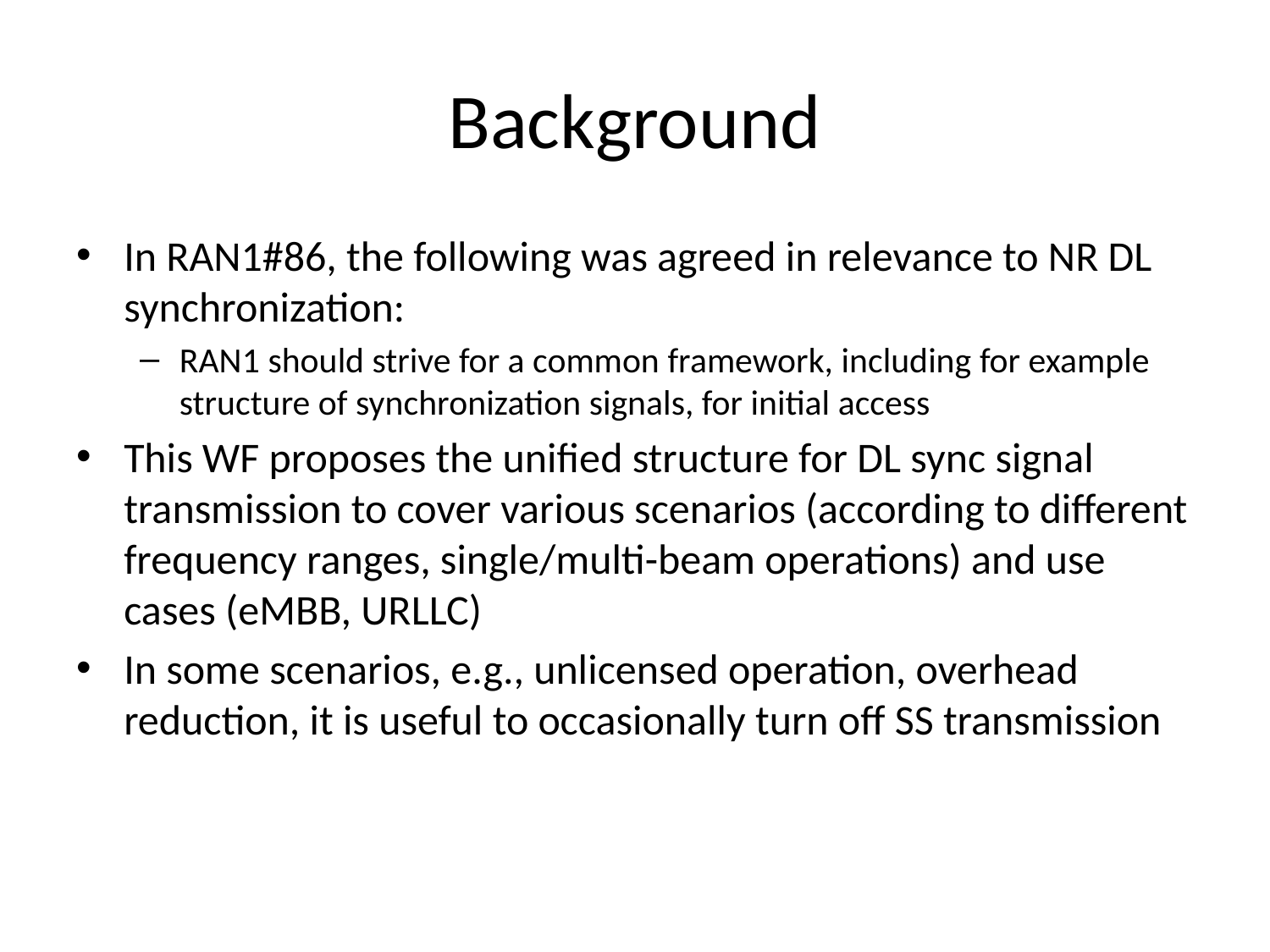

# Background
In RAN1#86, the following was agreed in relevance to NR DL synchronization:
RAN1 should strive for a common framework, including for example structure of synchronization signals, for initial access
This WF proposes the unified structure for DL sync signal transmission to cover various scenarios (according to different frequency ranges, single/multi-beam operations) and use cases (eMBB, URLLC)
In some scenarios, e.g., unlicensed operation, overhead reduction, it is useful to occasionally turn off SS transmission